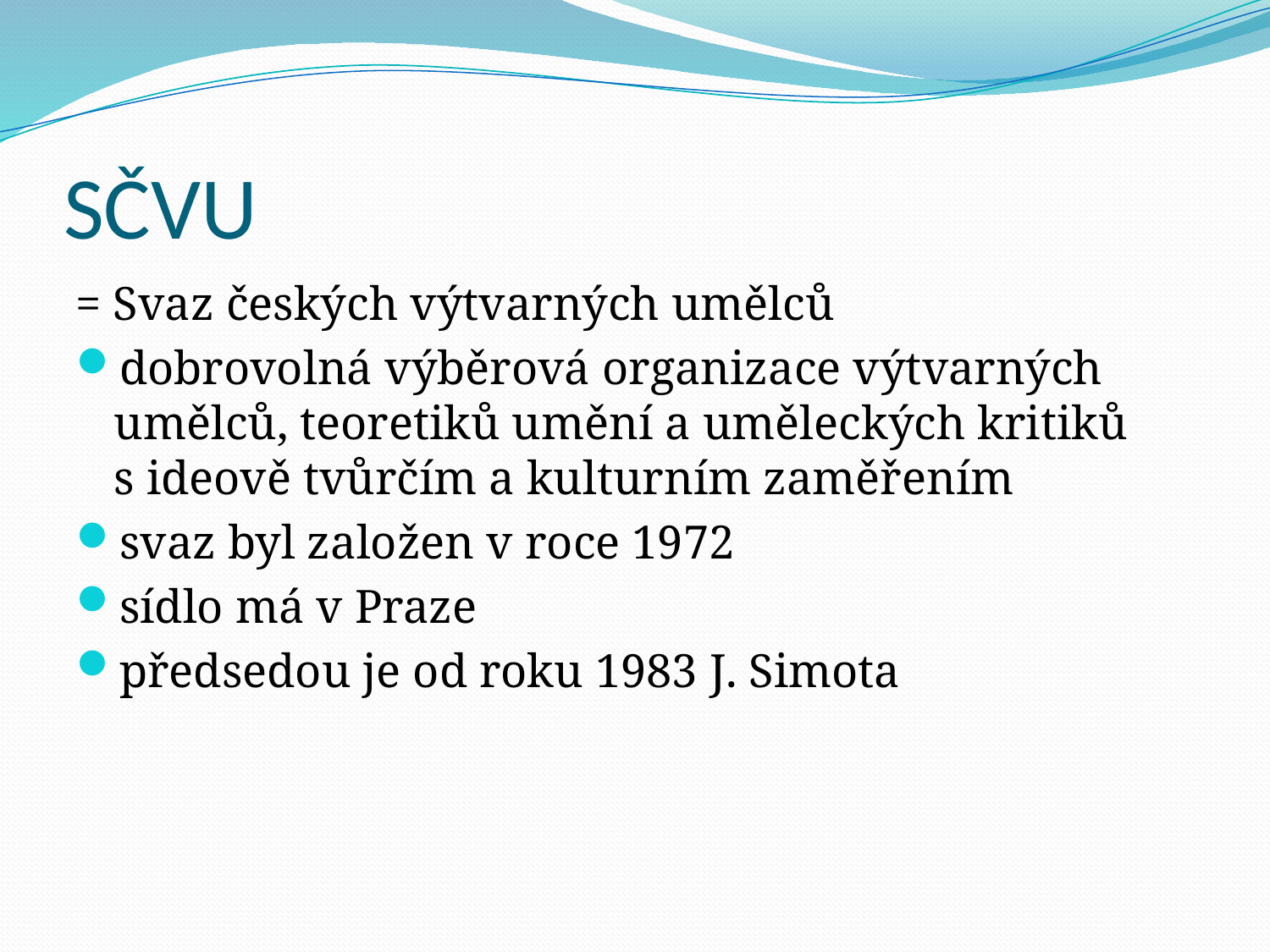

# SČVU
= Svaz českých výtvarných umělců
dobrovolná výběrová organizace výtvarných umělců, teoretiků umění a uměleckých kritiků s ideově tvůrčím a kulturním zaměřením
svaz byl založen v roce 1972
sídlo má v Praze
předsedou je od roku 1983 J. Simota